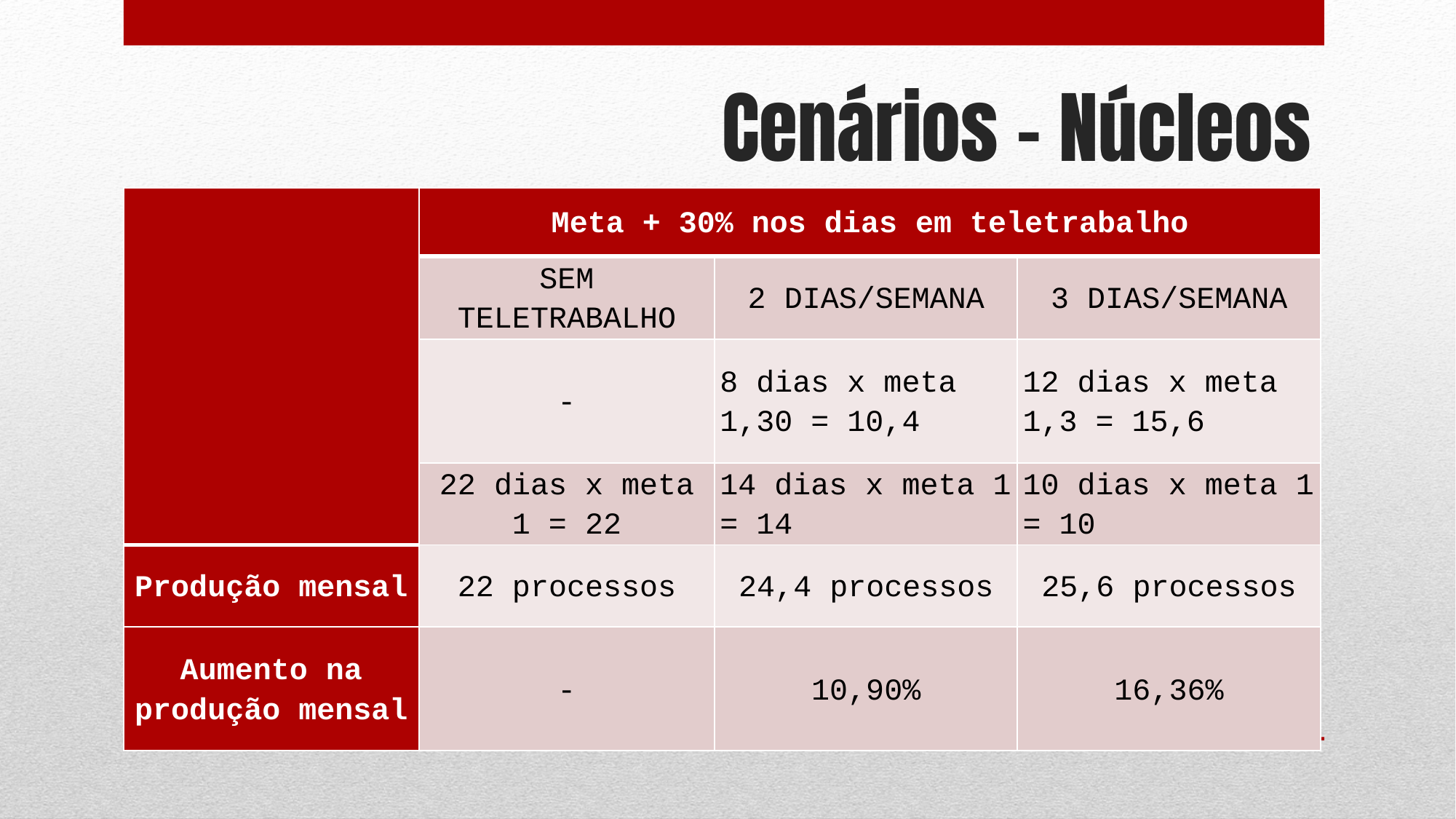

# Cenários – Núcleos
|  | Meta + 30% nos dias em teletrabalho |  |  |
| --- | --- | --- | --- |
|  | SEM TELETRABALHO | 2 DIAS/SEMANA | 3 DIAS/SEMANA |
|  | - | 8 dias x meta 1,30 = 10,4 | 12 dias x meta 1,3 = 15,6 |
|  | 22 dias x meta 1 = 22 | 14 dias x meta 1 = 14 | 10 dias x meta 1 = 10 |
| Produção mensal | 22 processos | 24,4 processos | 25,6 processos |
| Aumento na produção mensal | - | 10,90% | 16,36% |